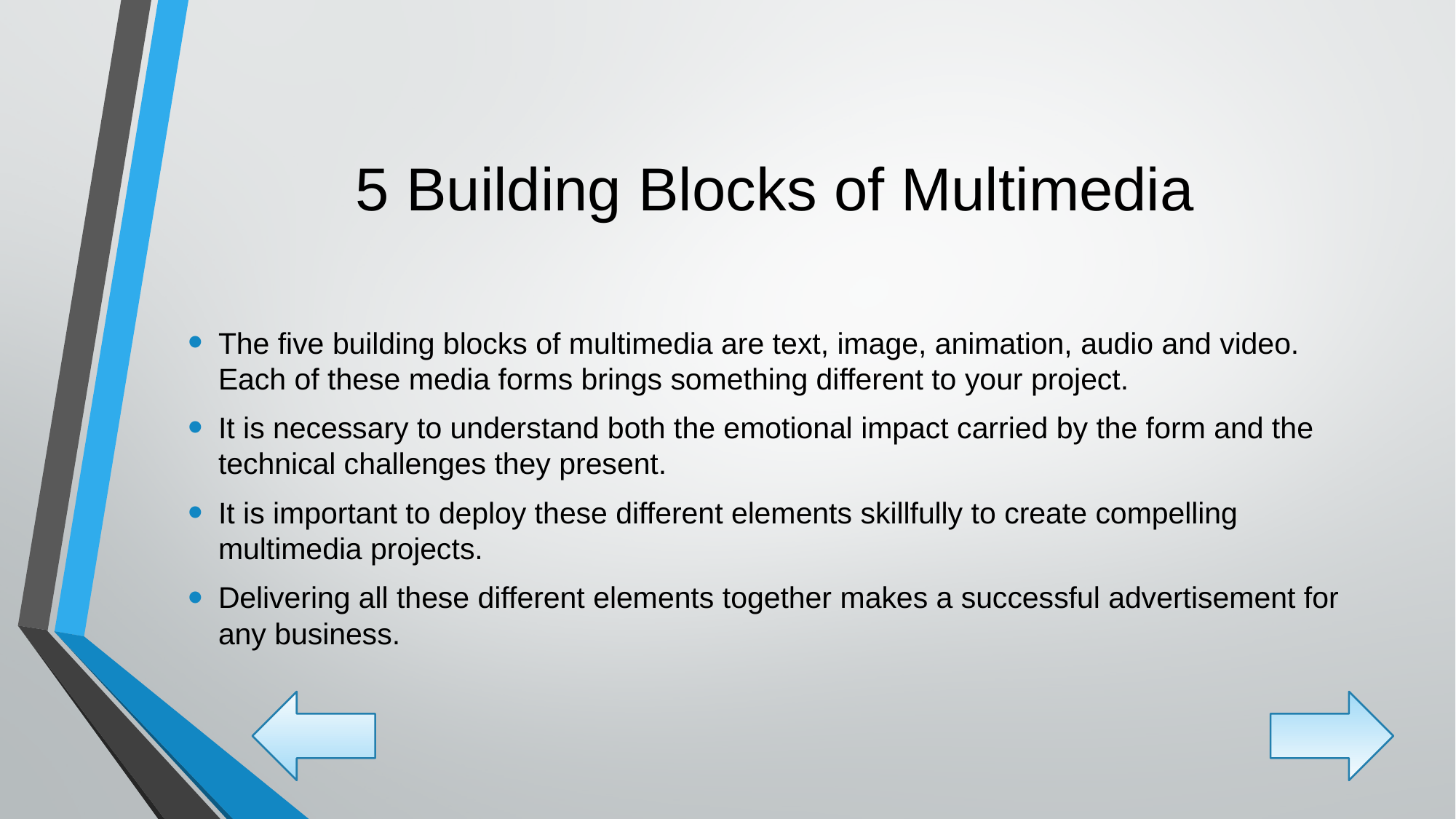

# 5 Building Blocks of Multimedia
The five building blocks of multimedia are text, image, animation, audio and video. Each of these media forms brings something different to your project.
It is necessary to understand both the emotional impact carried by the form and the technical challenges they present.
It is important to deploy these different elements skillfully to create compelling multimedia projects.
Delivering all these different elements together makes a successful advertisement for any business.